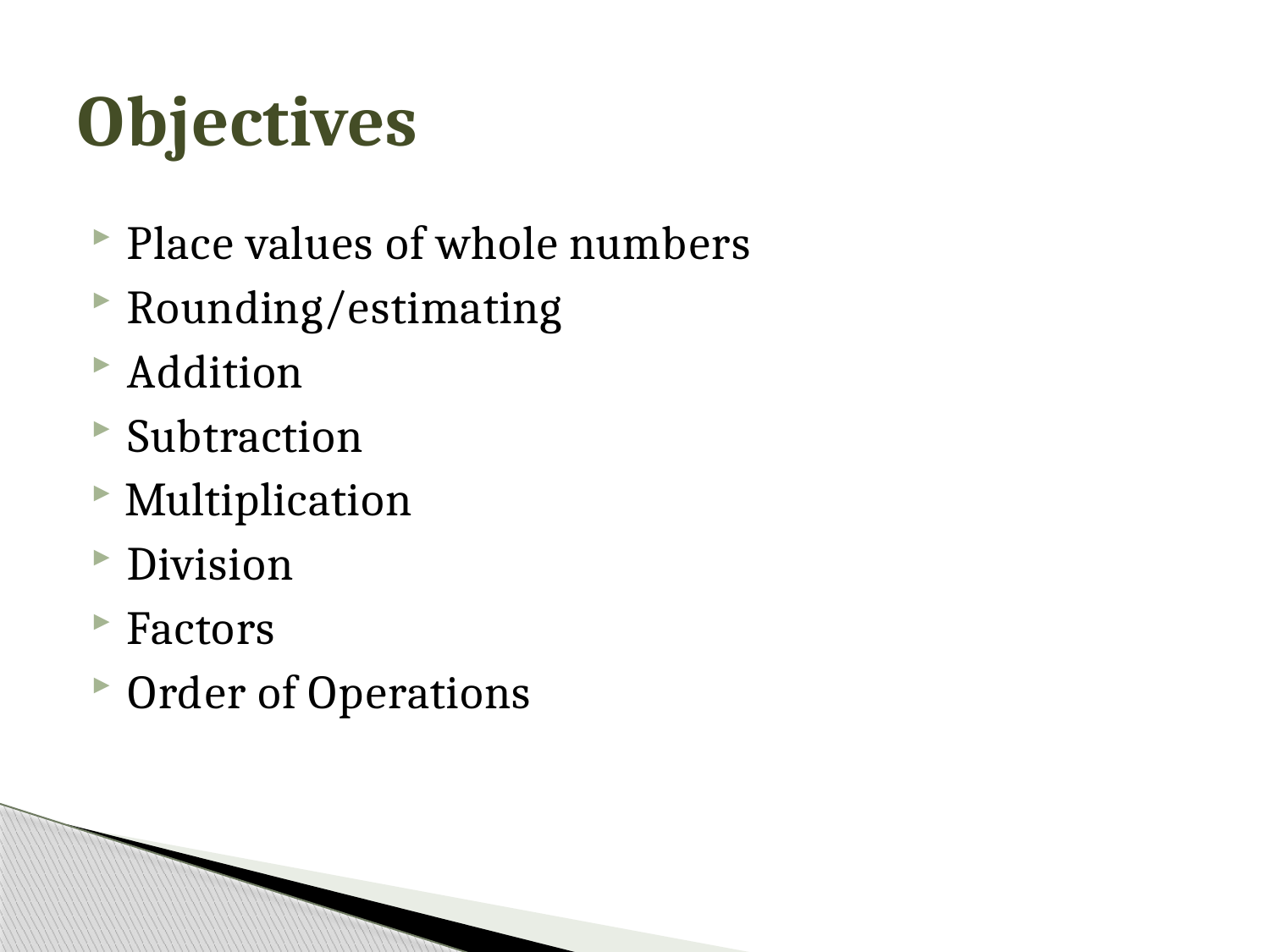

# Objectives
Place values of whole numbers
Rounding/estimating
Addition
Subtraction
Multiplication
Division
Factors
Order of Operations